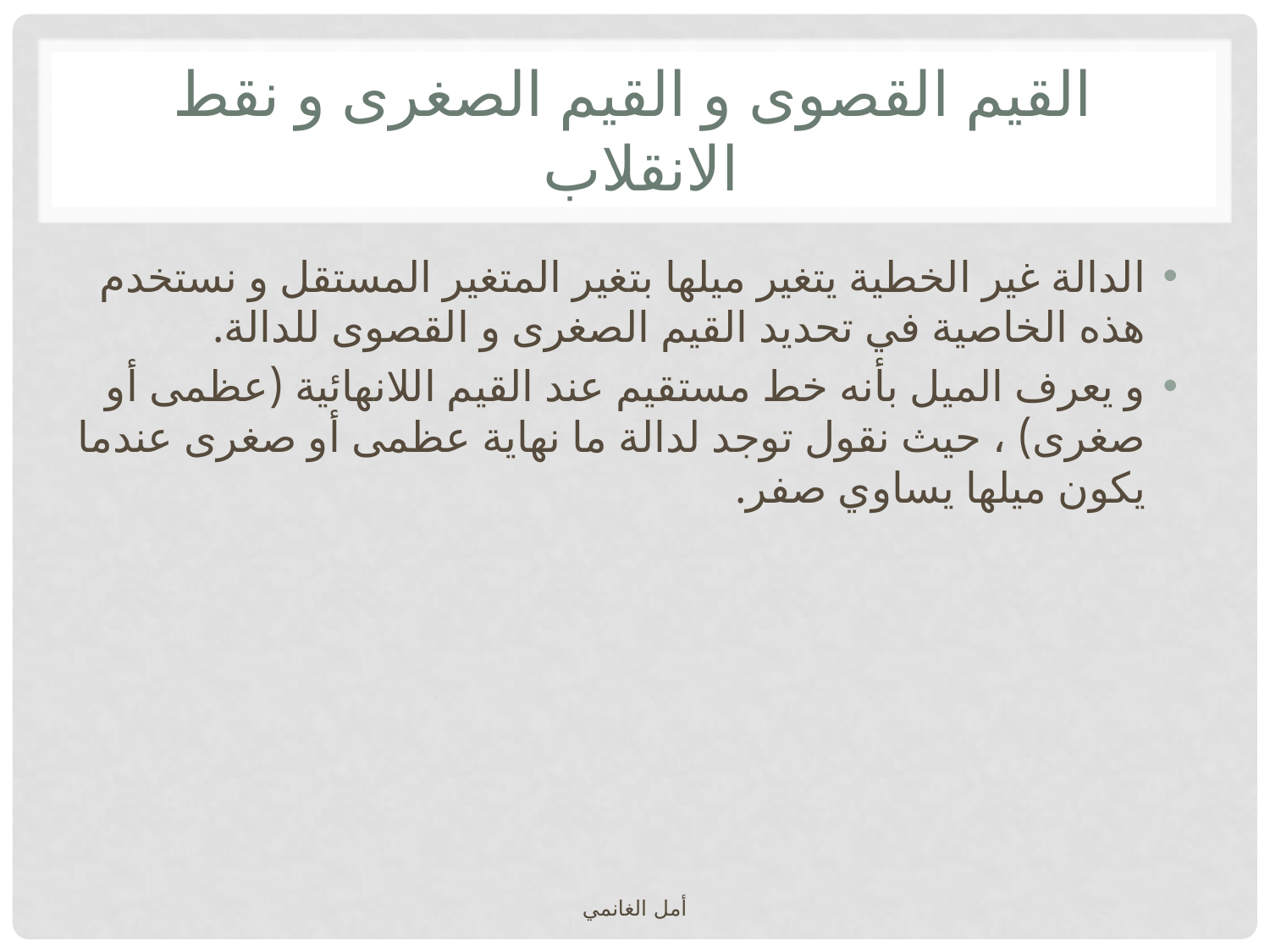

# القيم القصوى و القيم الصغرى و نقط الانقلاب
الدالة غير الخطية يتغير ميلها بتغير المتغير المستقل و نستخدم هذه الخاصية في تحديد القيم الصغرى و القصوى للدالة.
و يعرف الميل بأنه خط مستقيم عند القيم اللانهائية (عظمى أو صغرى) ، حيث نقول توجد لدالة ما نهاية عظمى أو صغرى عندما يكون ميلها يساوي صفر.

أمل الغانمي